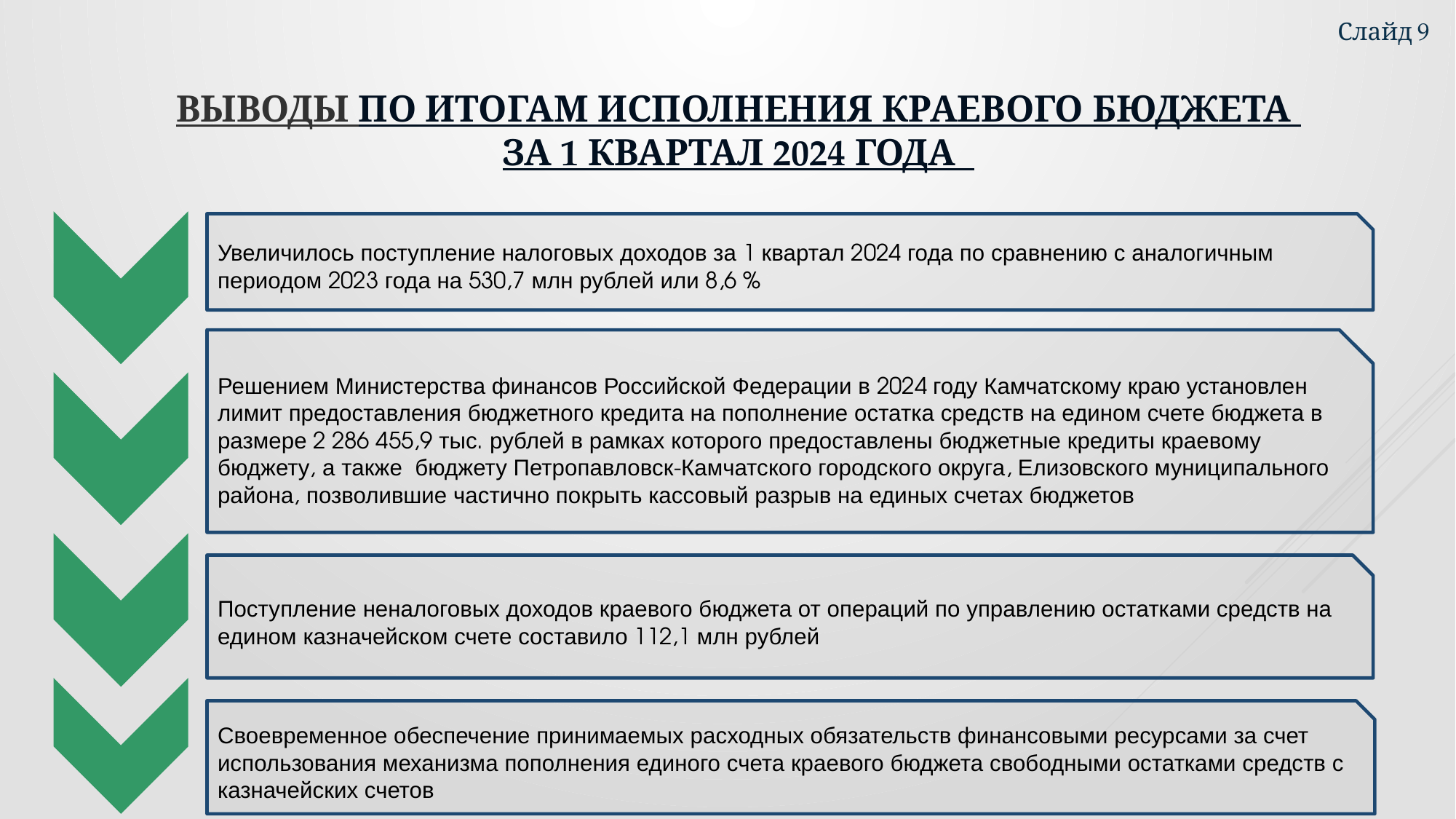

Слайд 9
# Выводы по Итогам исполнения краевого бюджета за 1 квартал 2024 года
Увеличилось поступление налоговых доходов за 1 квартал 2024 года по сравнению с аналогичным периодом 2023 года на 530,7 млн рублей или 8,6 %

Решением Министерства финансов Российской Федерации в 2024 году Камчатскому краю установлен лимит предоставления бюджетного кредита на пополнение остатка средств на едином счете бюджета в размере 2 286 455,9 тыс. рублей в рамках которого предоставлены бюджетные кредиты краевому бюджету, а также  бюджету Петропавловск-Камчатского городского округа, Елизовского муниципального района, позволившие частично покрыть кассовый разрыв на единых счетах бюджетов

Поступление неналоговых доходов краевого бюджета от операций по управлению остатками средств на едином казначейском счете составило 112,1 млн рублей

Своевременное обеспечение принимаемых расходных обязательств финансовыми ресурсами за счет использования механизма пополнения единого счета краевого бюджета свободными остатками средств с казначейских счетов